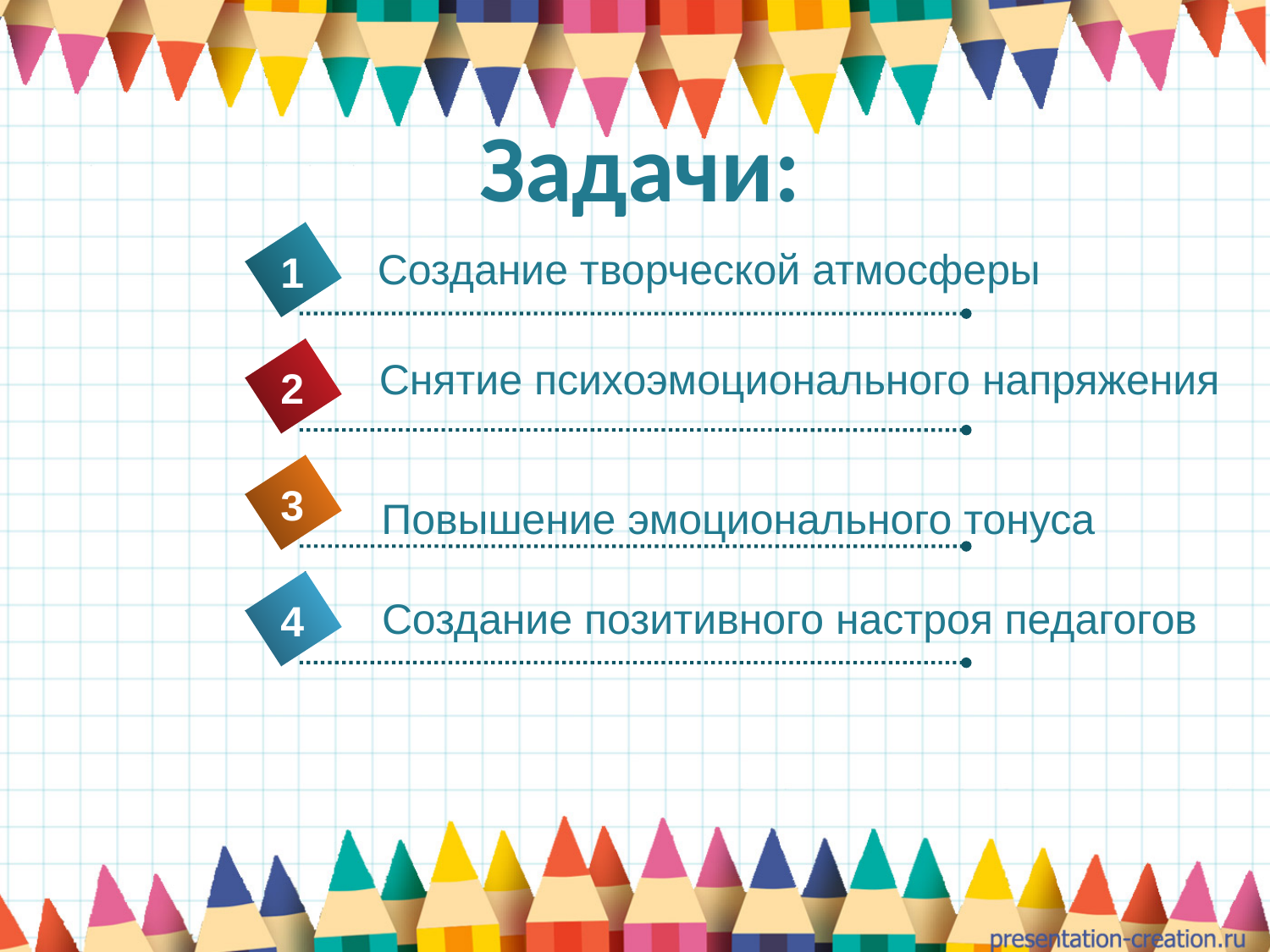

# Задачи:

Создание творческой атмосферы
1

Снятие психоэмоционального напряжения

2

3
Повышение эмоционального тонуса

Создание позитивного настроя педагогов
4